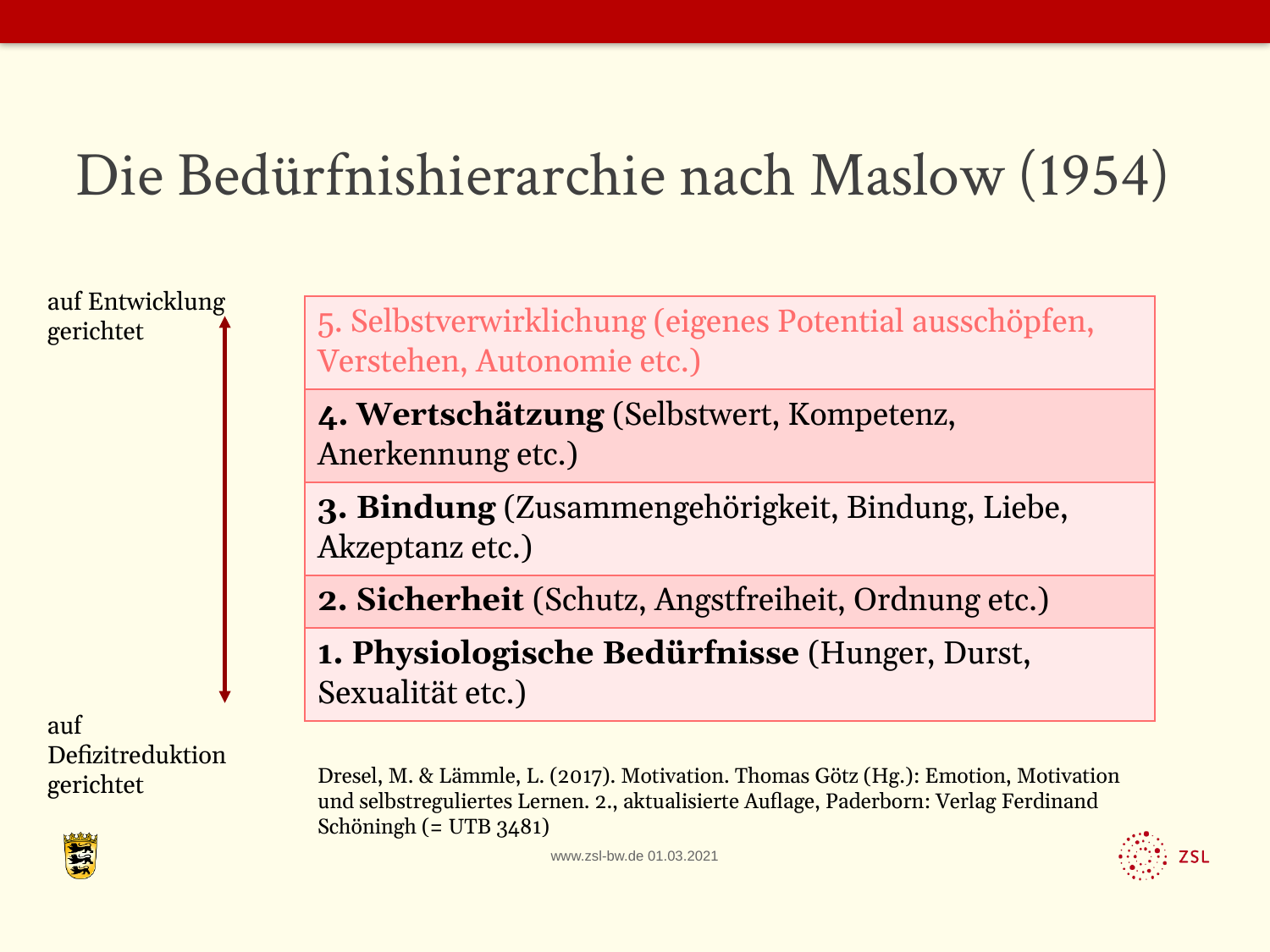

# Die Bedürfnishierarchie nach Maslow (1954)
auf Entwicklung gerichtet
| 5. Selbstverwirklichung (eigenes Potential ausschöpfen, Verstehen, Autonomie etc.) |
| --- |
| 4. Wertschätzung (Selbstwert, Kompetenz, Anerkennung etc.) |
| 3. Bindung (Zusammengehörigkeit, Bindung, Liebe, Akzeptanz etc.) |
| 2. Sicherheit (Schutz, Angstfreiheit, Ordnung etc.) |
| 1. Physiologische Bedürfnisse (Hunger, Durst, Sexualität etc.) |
auf Defizitreduktion gerichtet
Dresel, M. & Lämmle, L. (2017). Motivation. Thomas Götz (Hg.): Emotion, Motivation und selbstreguliertes Lernen. 2., aktualisierte Auflage, Paderborn: Verlag Ferdinand Schöningh (= UTB 3481)